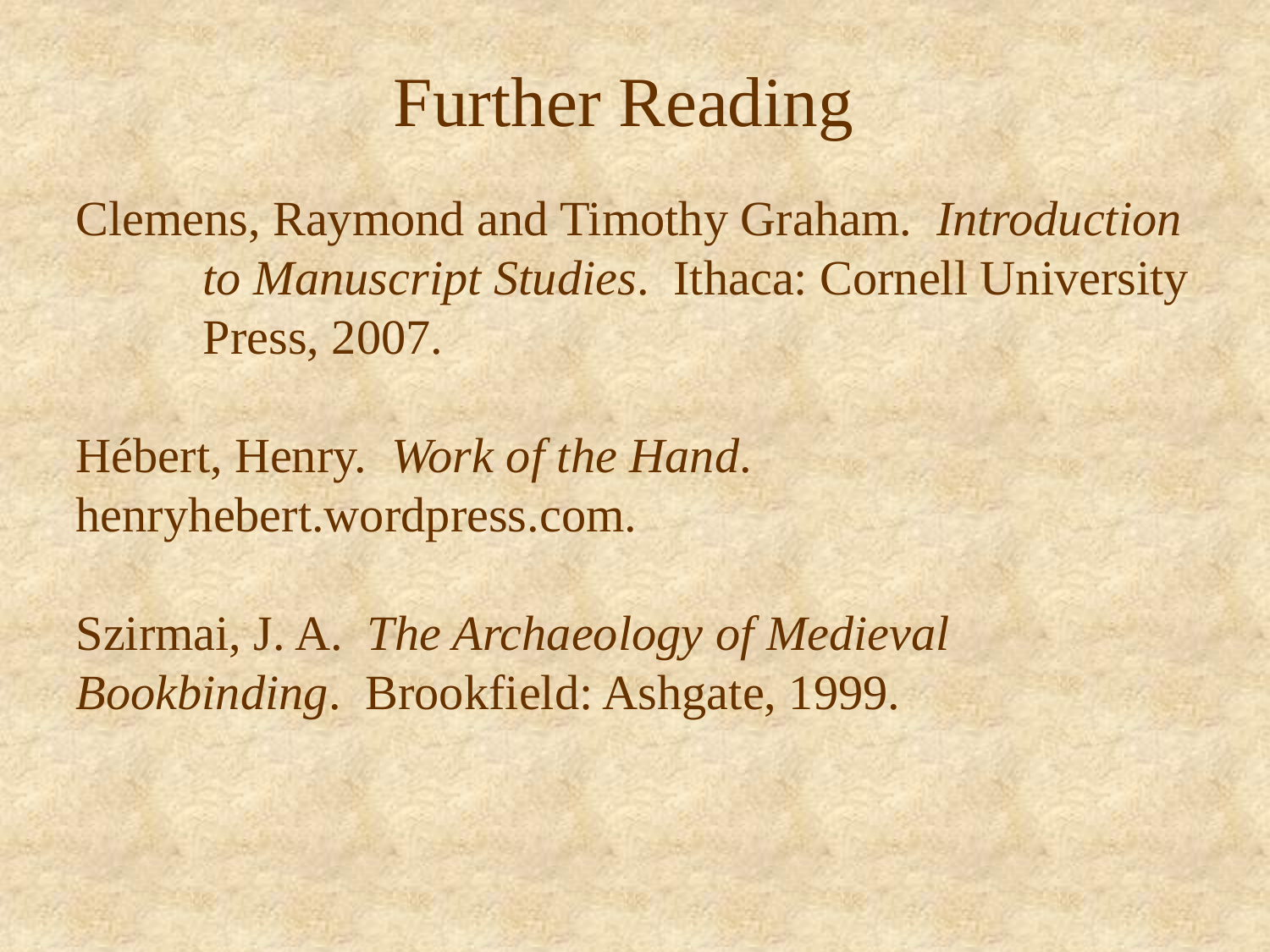

Further Reading
Clemens, Raymond and Timothy Graham.  Introduction 	to Manuscript Studies.  Ithaca: Cornell University 	Press, 2007.

Hébert, Henry.  Work of the Hand.  	henryhebert.wordpress.com.

Szirmai, J. A.  The Archaeology of Medieval 	Bookbinding.  Brookfield: Ashgate, 1999.